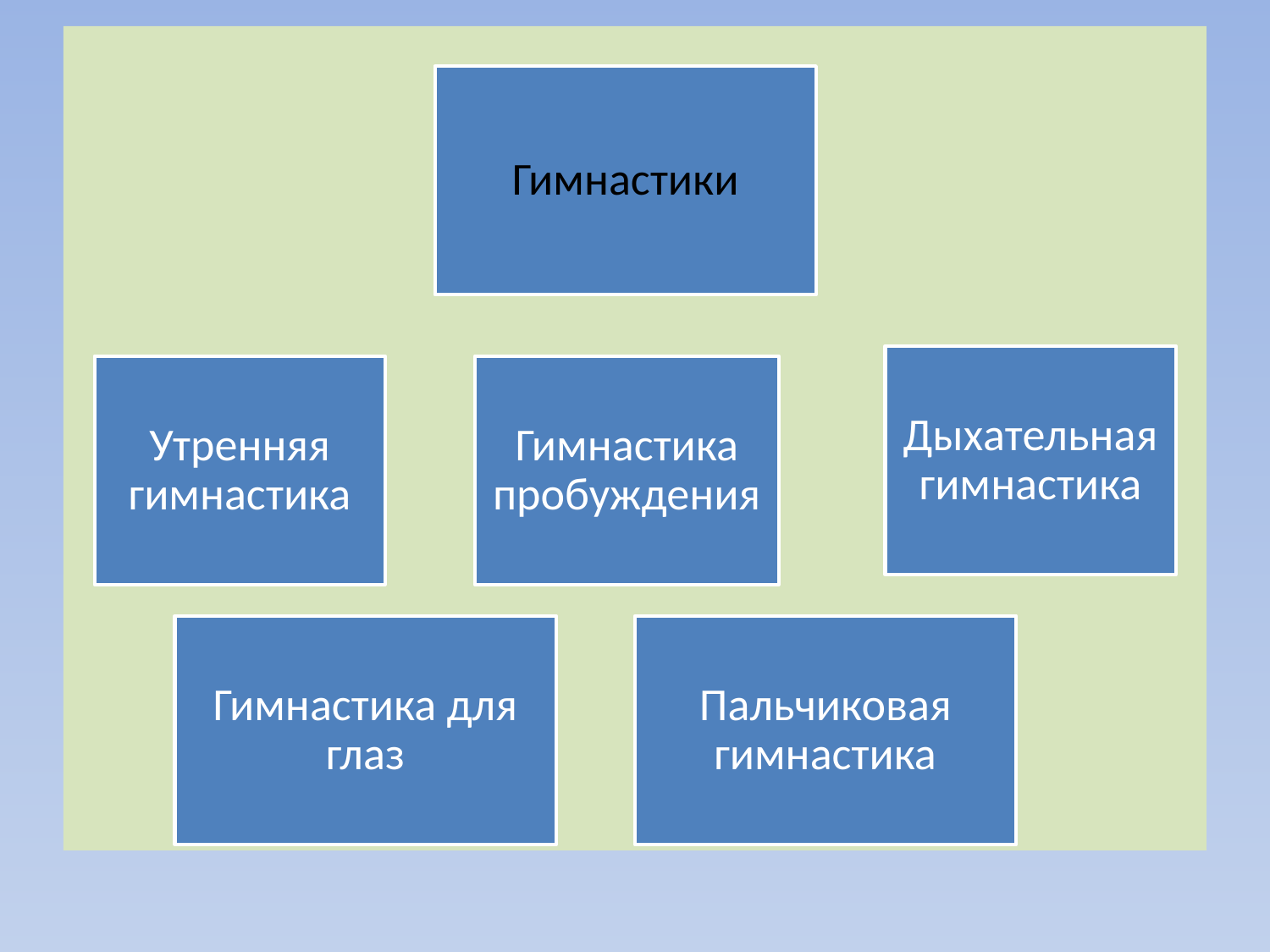

Гимнастика для глаз
Гимнастики
Гимнастика пробуждения
Пальчиковая гимнастика
Утренняя гимнастика
Дыхательная гимнастика